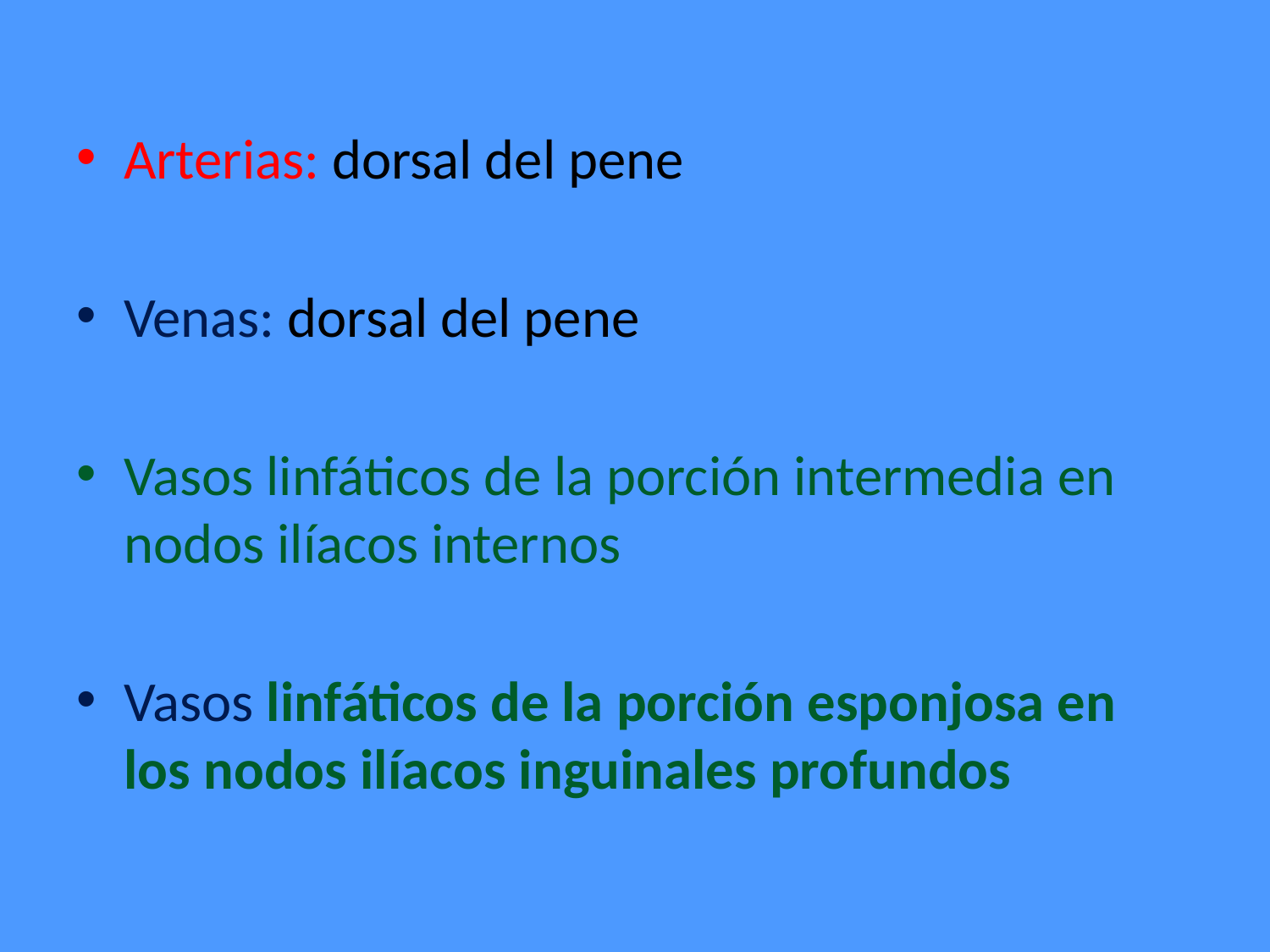

Arterias: dorsal del pene

Venas: dorsal del pene

Vasos linfáticos de la porción intermedia en nodos ilíacos internos

Vasos linfáticos de la porción esponjosa en los nodos ilíacos inguinales profundos